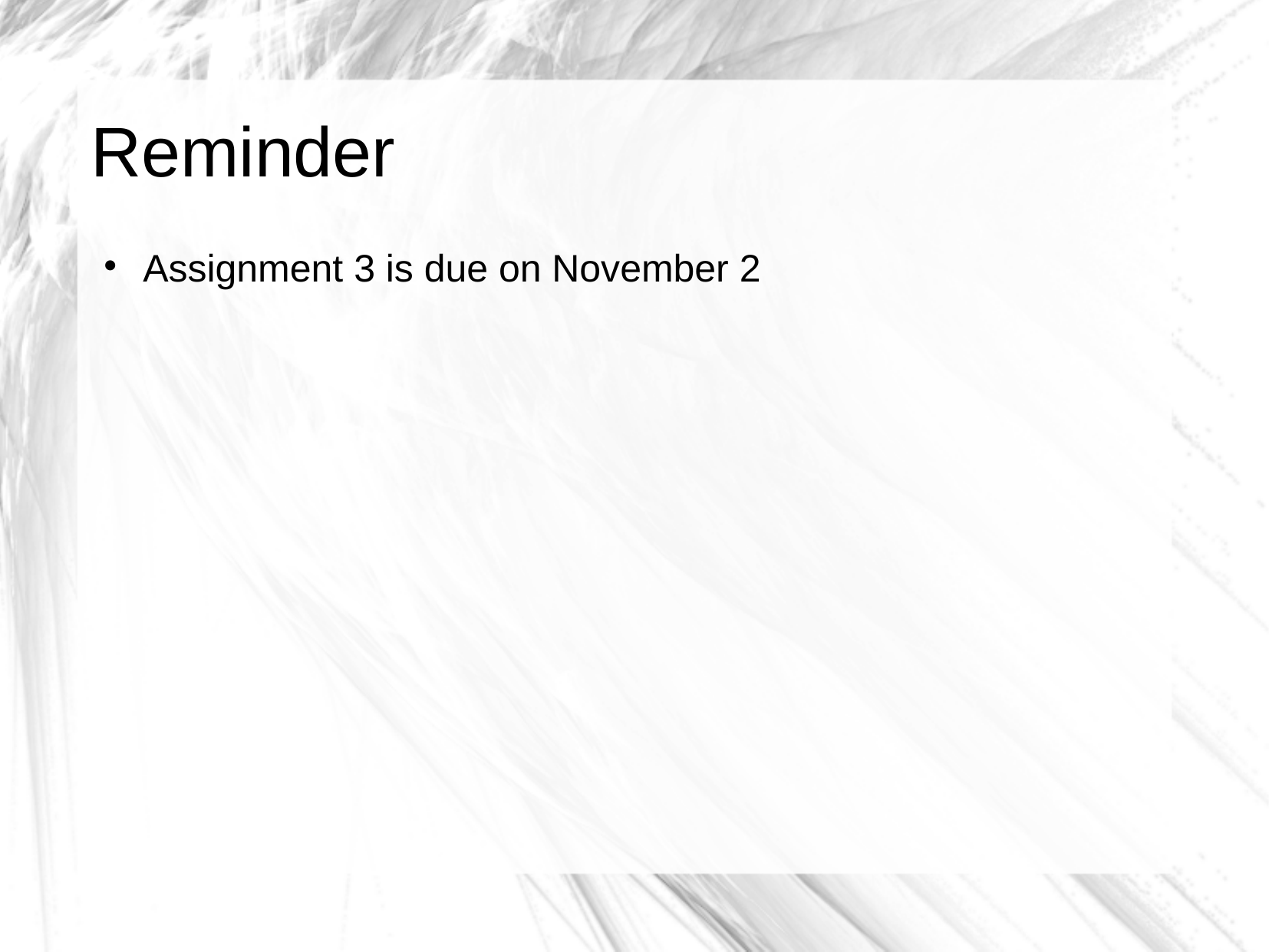

# Reminder
Assignment 3 is due on November 2